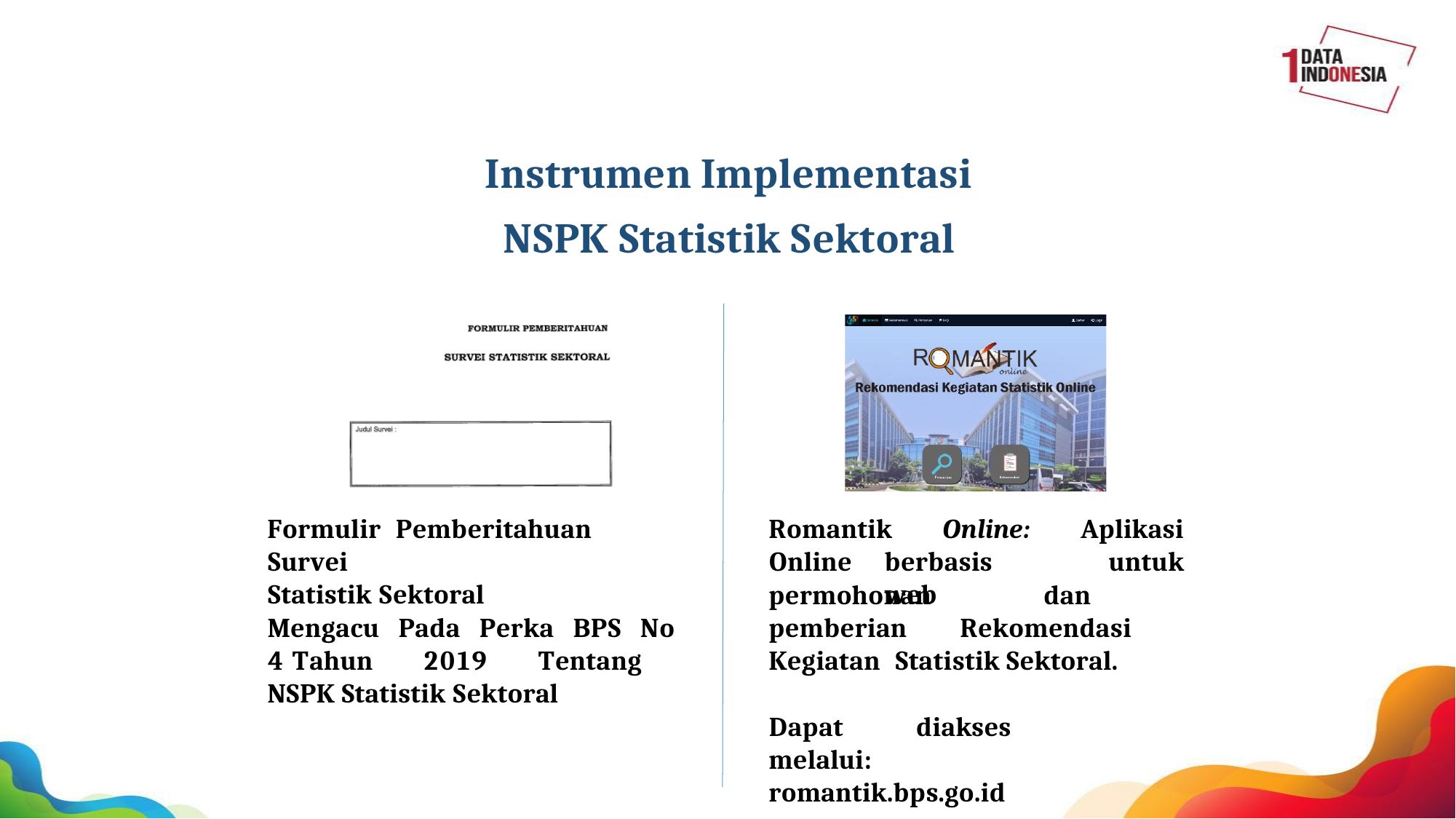

Instrumen Implementasi NSPK Statistik Sektoral

Formulir  Pemberitahuan  Survei
Statistik Sektoral
Aplikasi
untuk
Romantik
Online:
Online
berbasis	web
permohonan      dan      pemberian Rekomendasi  Kegiatan  Statistik Sektoral.

Dapat	diakses	melalui:
romantik.bps.go.id
Mengacu  Pada  Perka  BPS  No  4 Tahun      2019      Tentang      NSPK Statistik Sektoral